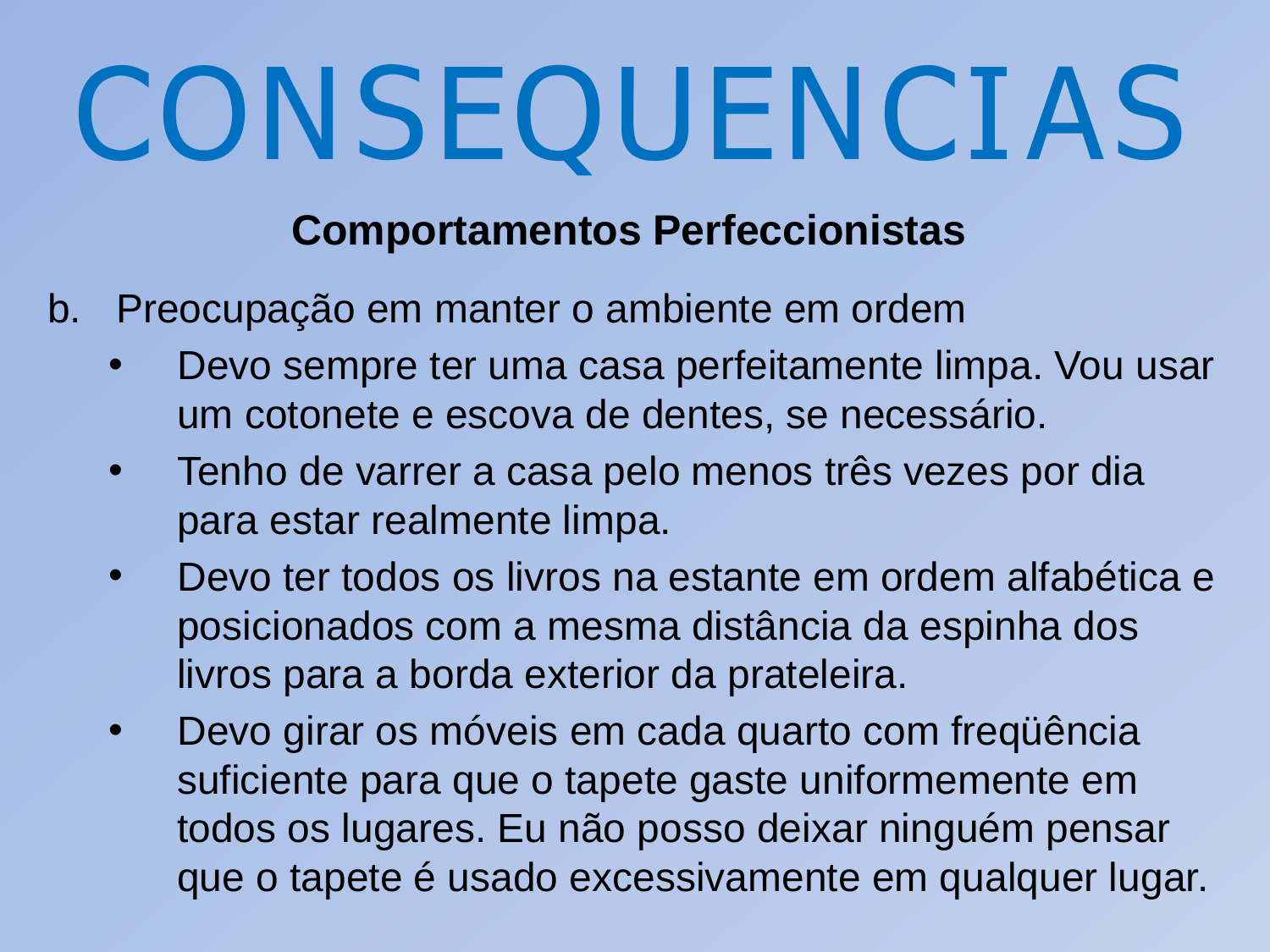

CONSEQUENCIAS

Comportamentos Perfeccionistas

Preocupação em manter o ambiente em ordem
Devo sempre ter uma casa perfeitamente limpa. Vou usar um cotonete e escova de dentes, se necessário.
Tenho de varrer a casa pelo menos três vezes por dia para estar realmente limpa.
Devo ter todos os livros na estante em ordem alfabética e posicionados com a mesma distância da espinha dos livros para a borda exterior da prateleira.
Devo girar os móveis em cada quarto com freqüência suficiente para que o tapete gaste uniformemente em todos os lugares. Eu não posso deixar ninguém pensar que o tapete é usado excessivamente em qualquer lugar.